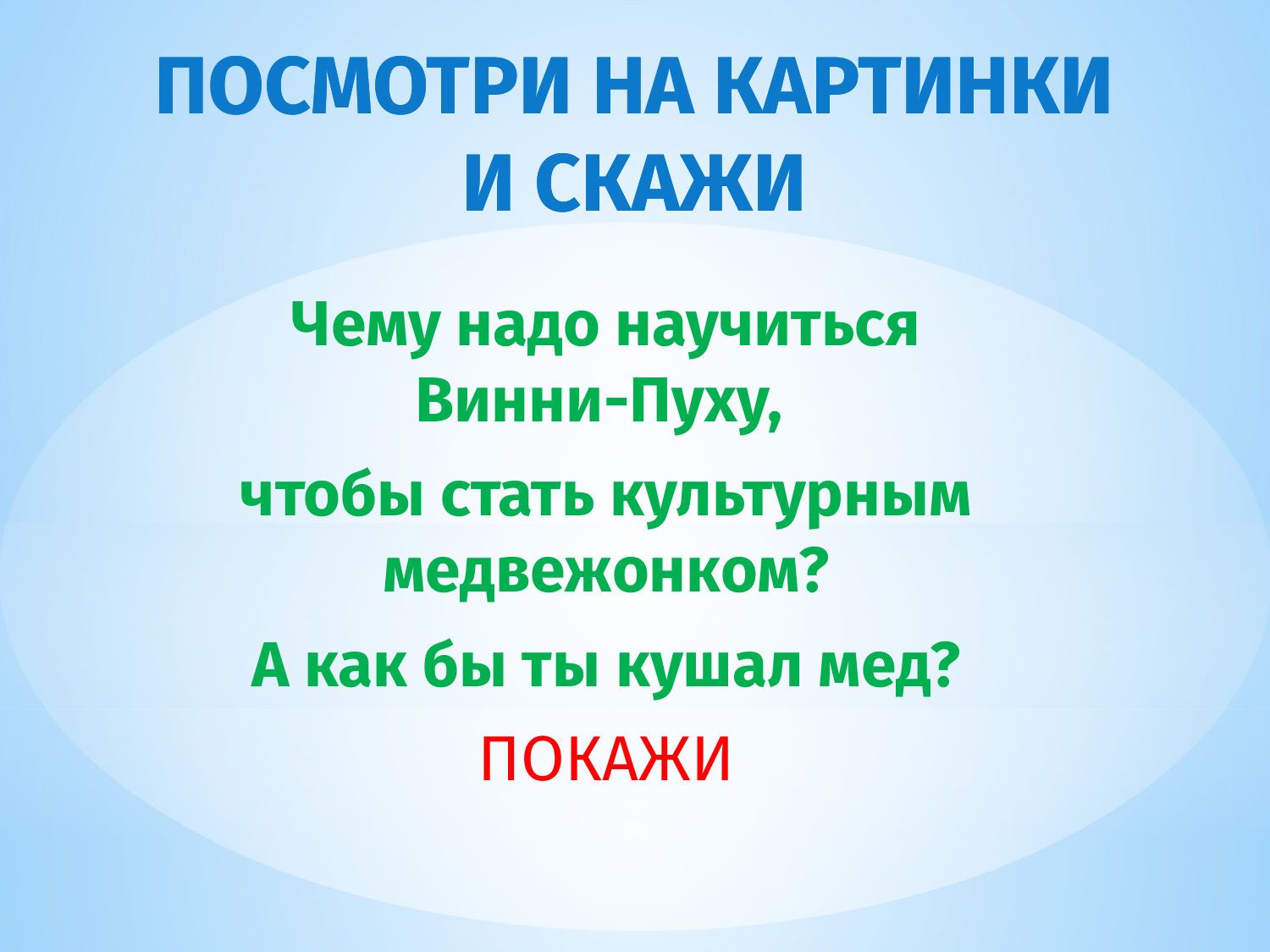

ПОСМОТРИ НА КАРТИНКИ И СКАЖИ
# ПОСМОТРИ НА КАРТИНКИ И СКАЖИ
Чему надо научиться Винни-Пуху,
чтобы стать культурным медвежонком?
А как бы ты кушал мед?
ПОКАЖИ